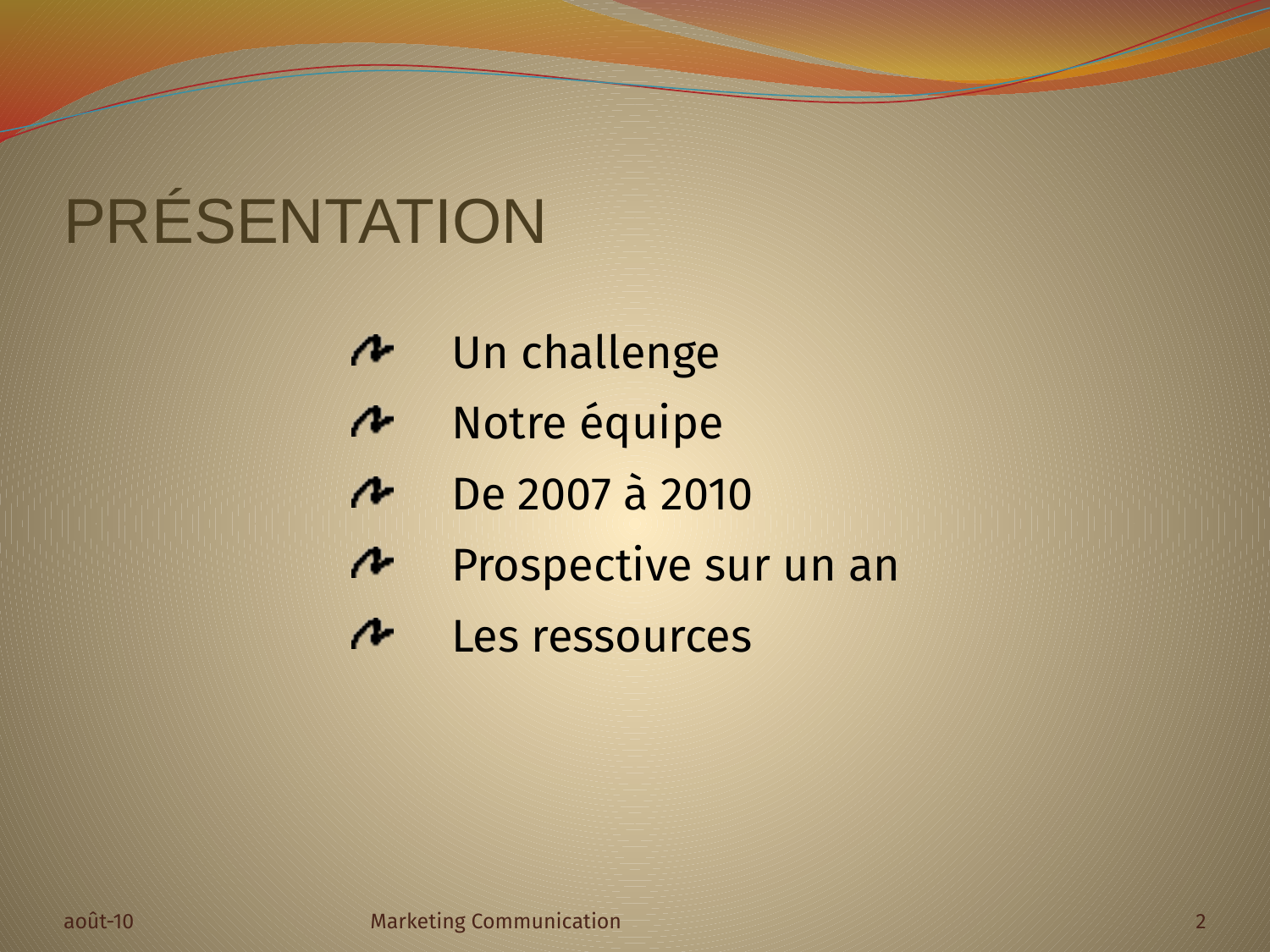

# Présentation
Un challenge
Notre équipe
De 2007 à 2010
Prospective sur un an
Les ressources
août-10
Marketing Communication
2